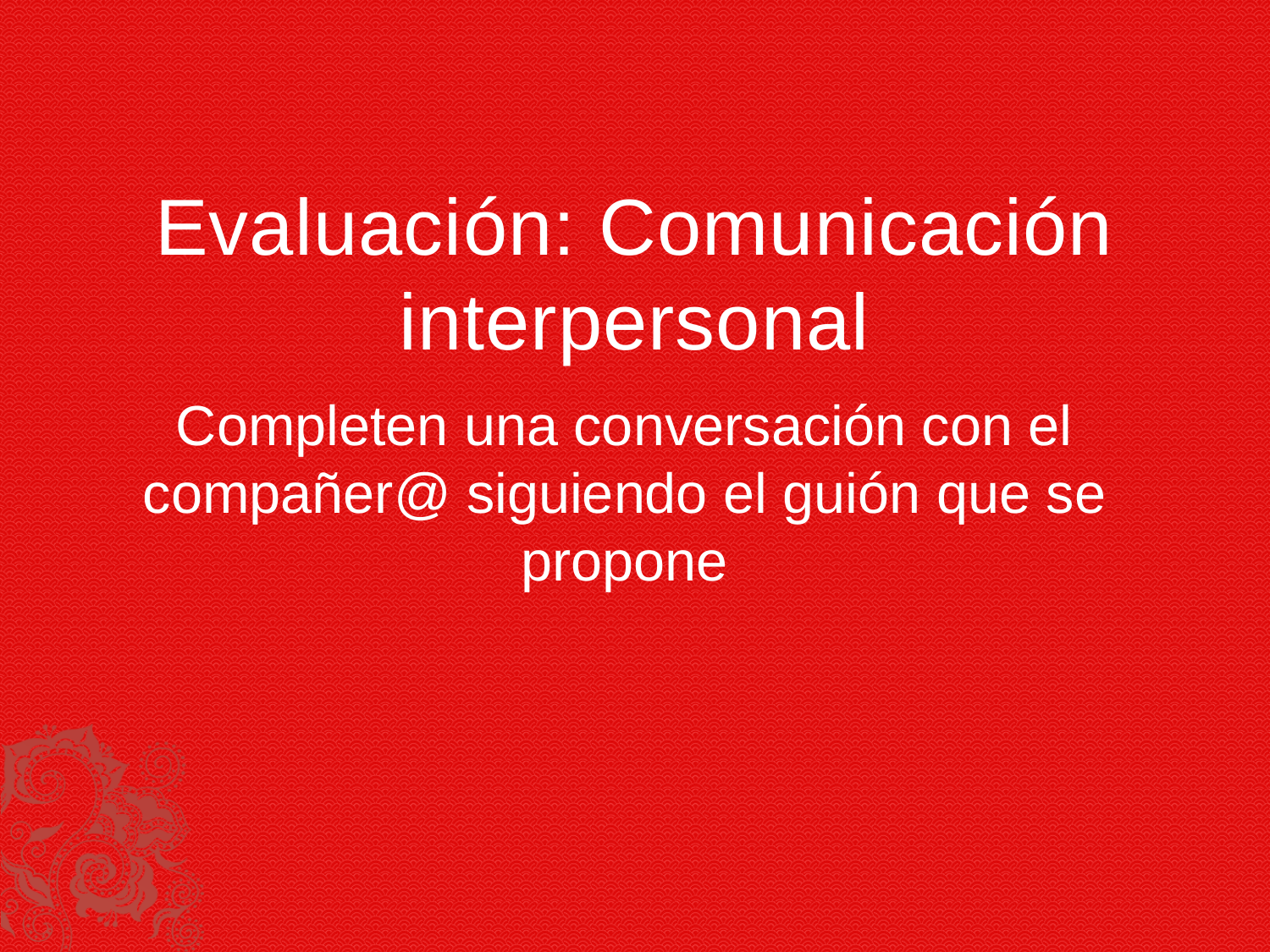

# Evaluación: Comunicación interpersonal
Completen una conversación con el compañer@ siguiendo el guión que se propone